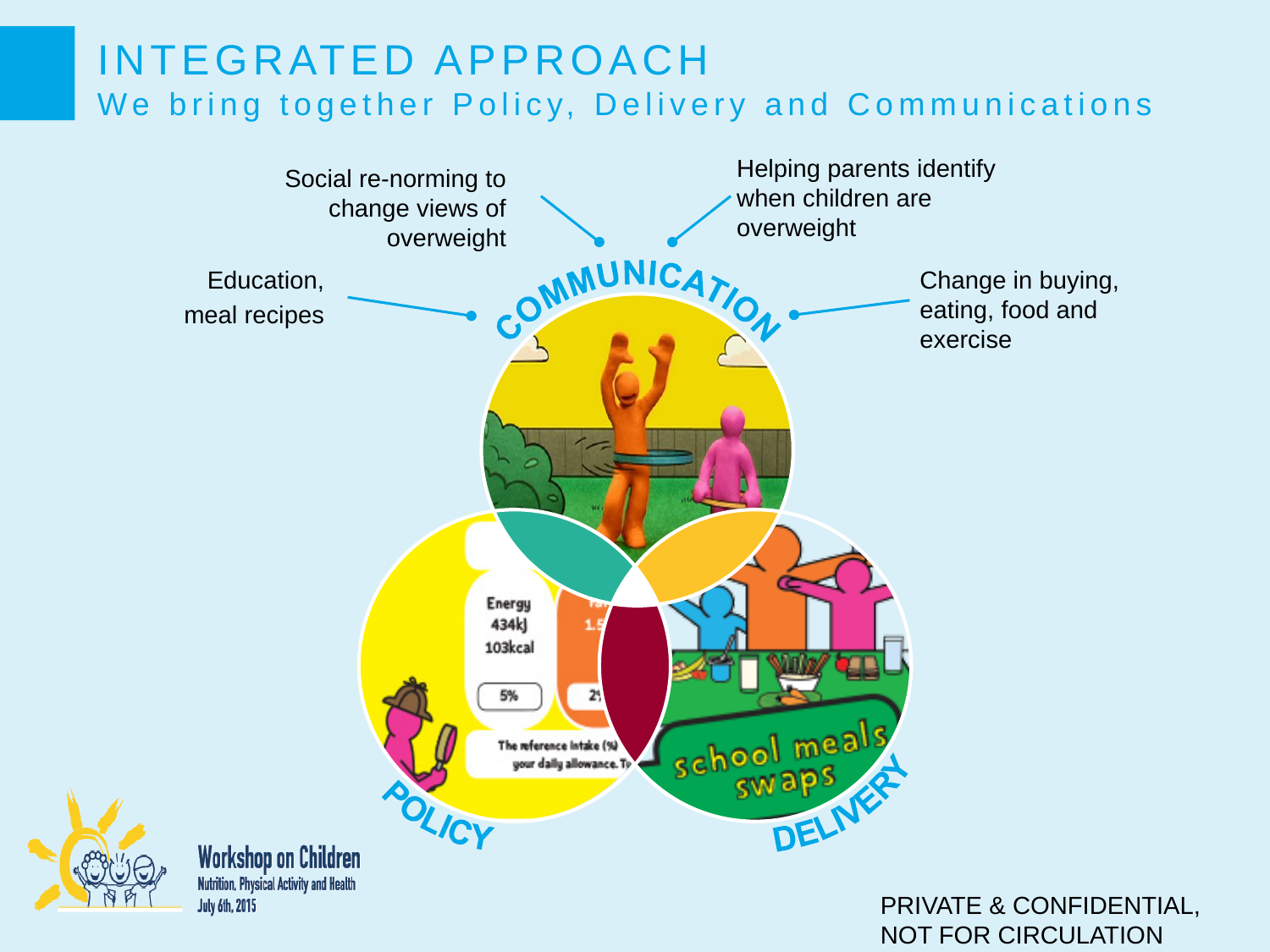

# INTEGRATED APPROACH We bring together Policy, Delivery and Communications
Helping parents identify when children are overweight
Social re-norming to change views of overweight
Education,
meal recipes
Change in buying, eating, food and exercise

PRIVATE & CONFIDENTIAL, NOT FOR CIRCULATION